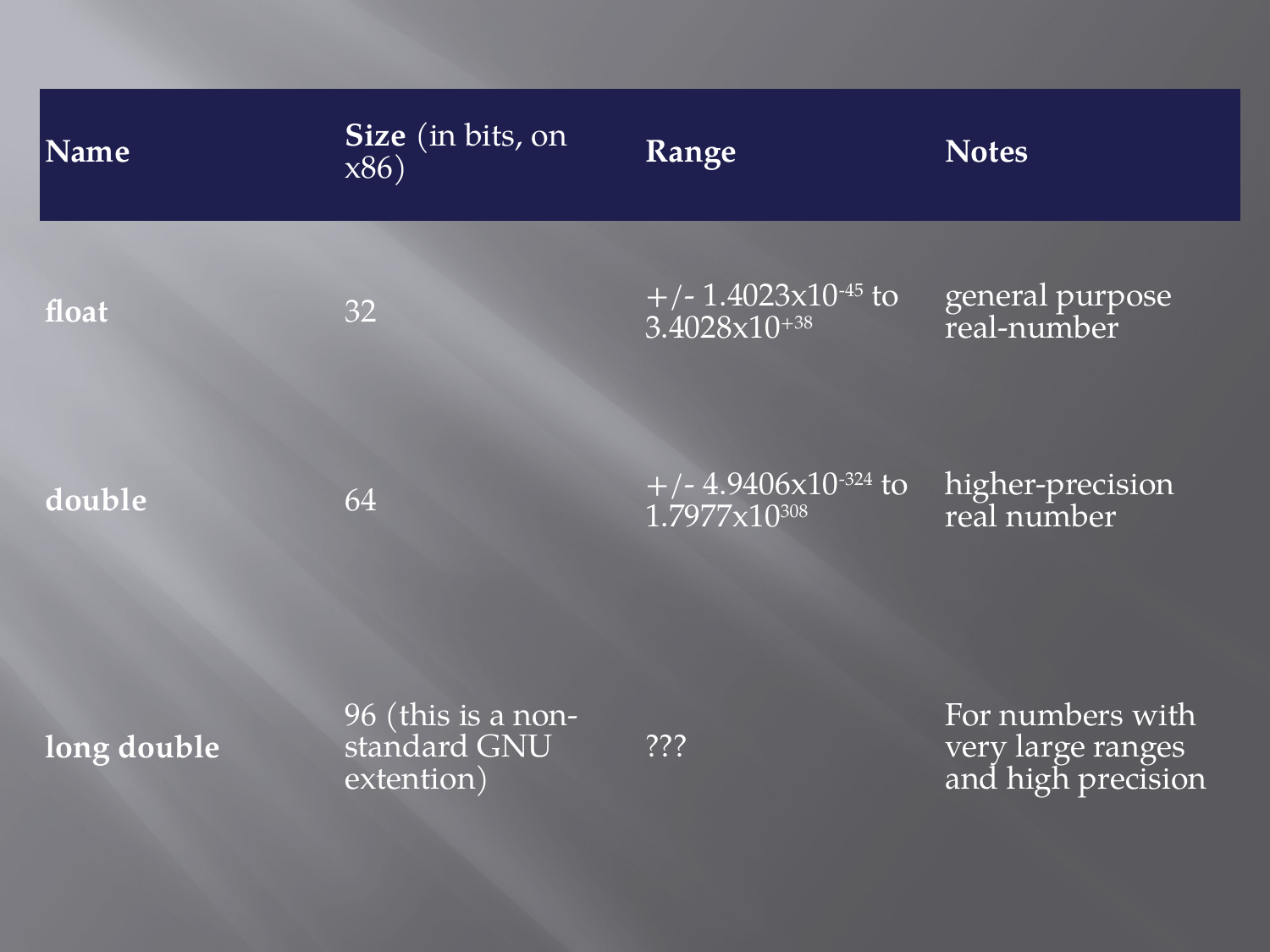

| Name | Size (in bits, on x86) | Range | Notes |
| --- | --- | --- | --- |
| float | 32 | +/- 1.4023x10-45 to 3.4028x10+38 | general purpose real-number |
| double | 64 | +/- 4.9406x10-324 to 1.7977x10308 | higher-precision real number |
| long double | 96 (this is a non-standard GNU extention) | ??? | For numbers with very large ranges and high precision |